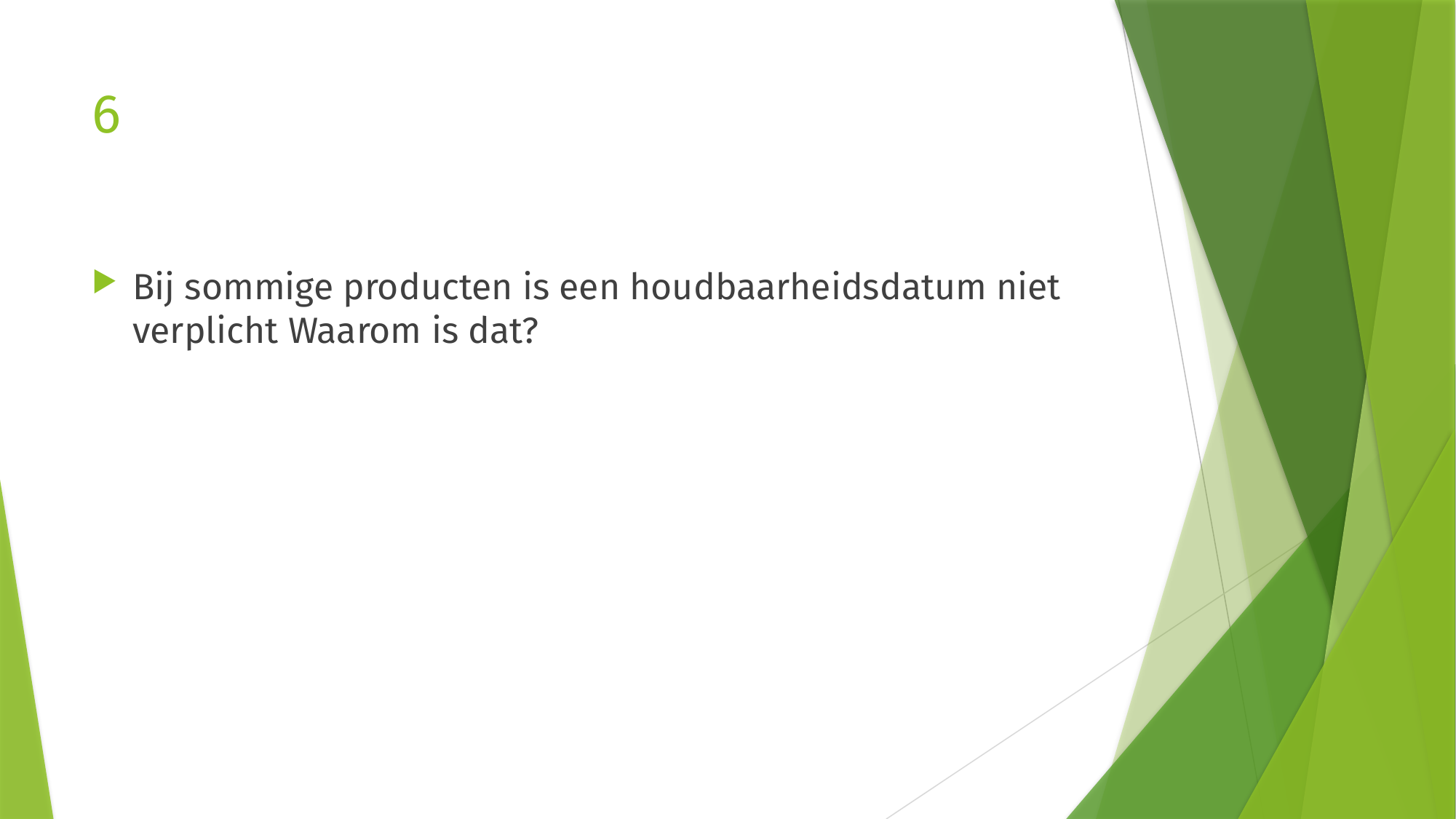

# 6
Bij sommige producten is een houdbaarheidsdatum niet verplicht Waarom is dat?